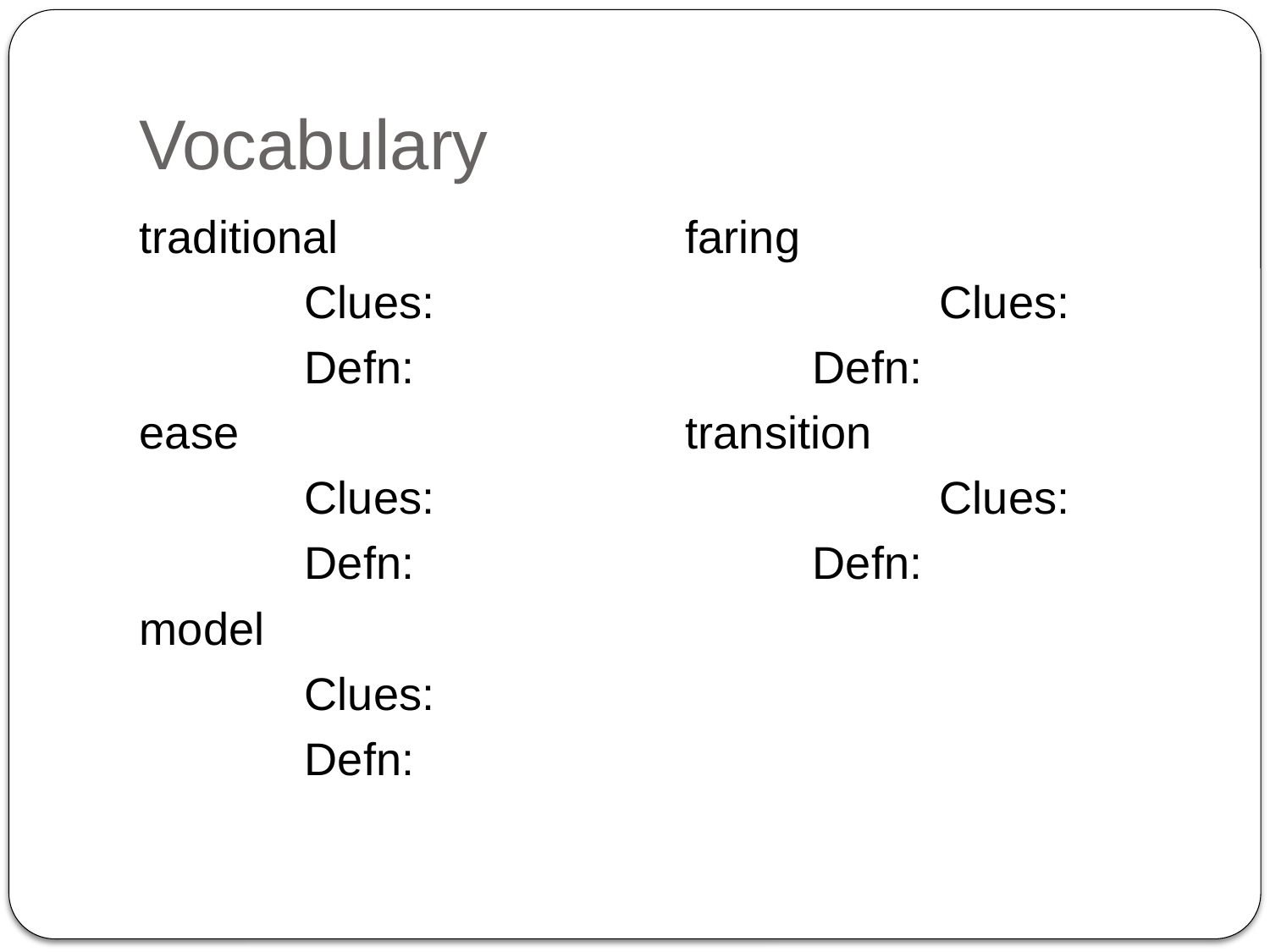

# Vocabulary
traditional			faring
		Clues:				Clues:
		Defn:				Defn:
ease				transition
		Clues:				Clues:
		Defn:				Defn:
model
		Clues:
		Defn: